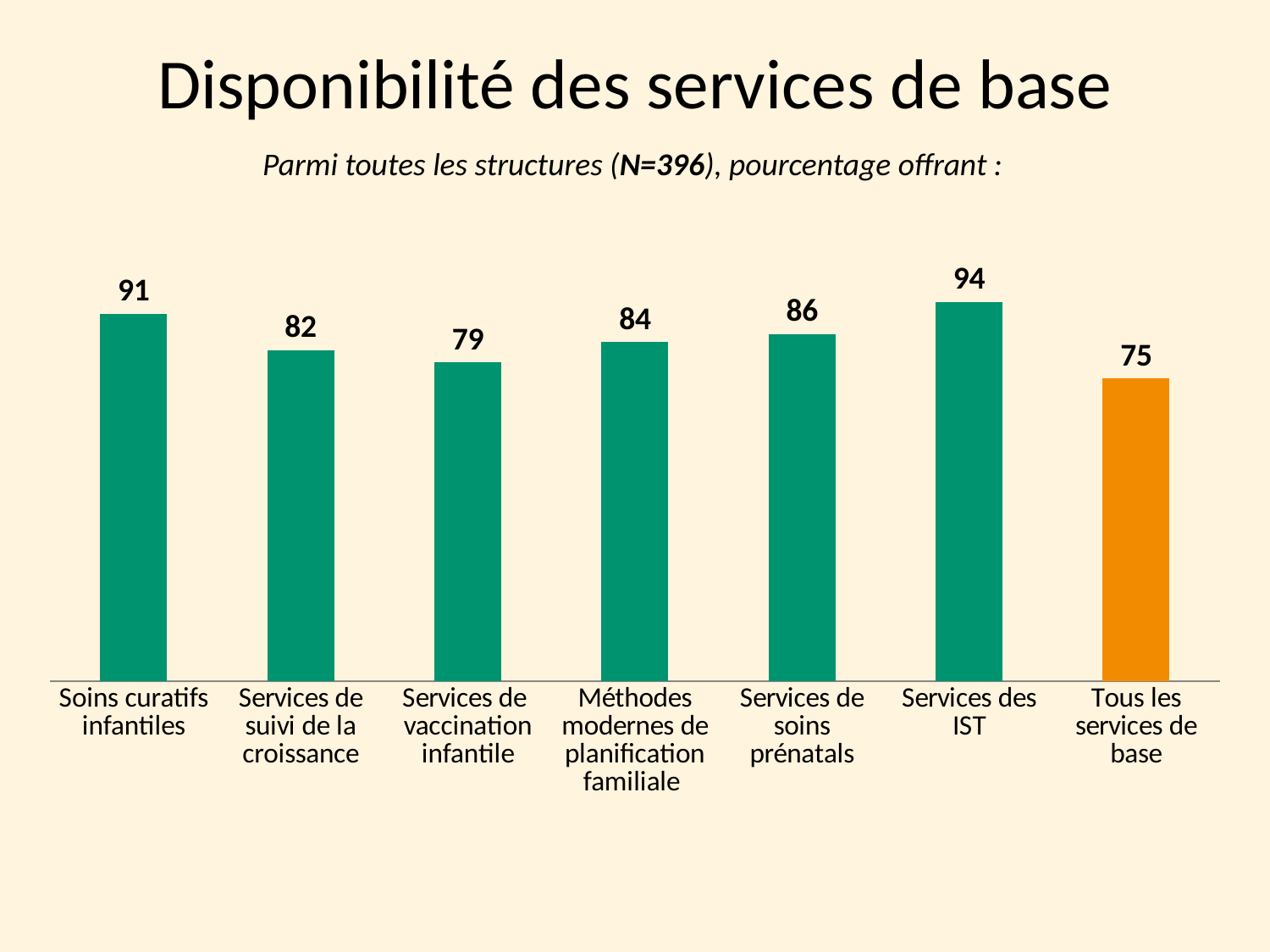

# Disponibilité des services de base
Parmi toutes les structures (N=396), pourcentage offrant :

### Chart

| Category | Series 1 |
|---|---|
| Soins curatifs infantiles | 91.0 |
| Services de suivi de la croissance | 82.0 |
| Services de  vaccination infantile | 79.0 |
| Méthodes modernes de planification familiale  | 84.0 |
| Services de soins prénatals | 86.0 |
| Services des IST | 94.0 |
| Tous les services de base | 75.0 |